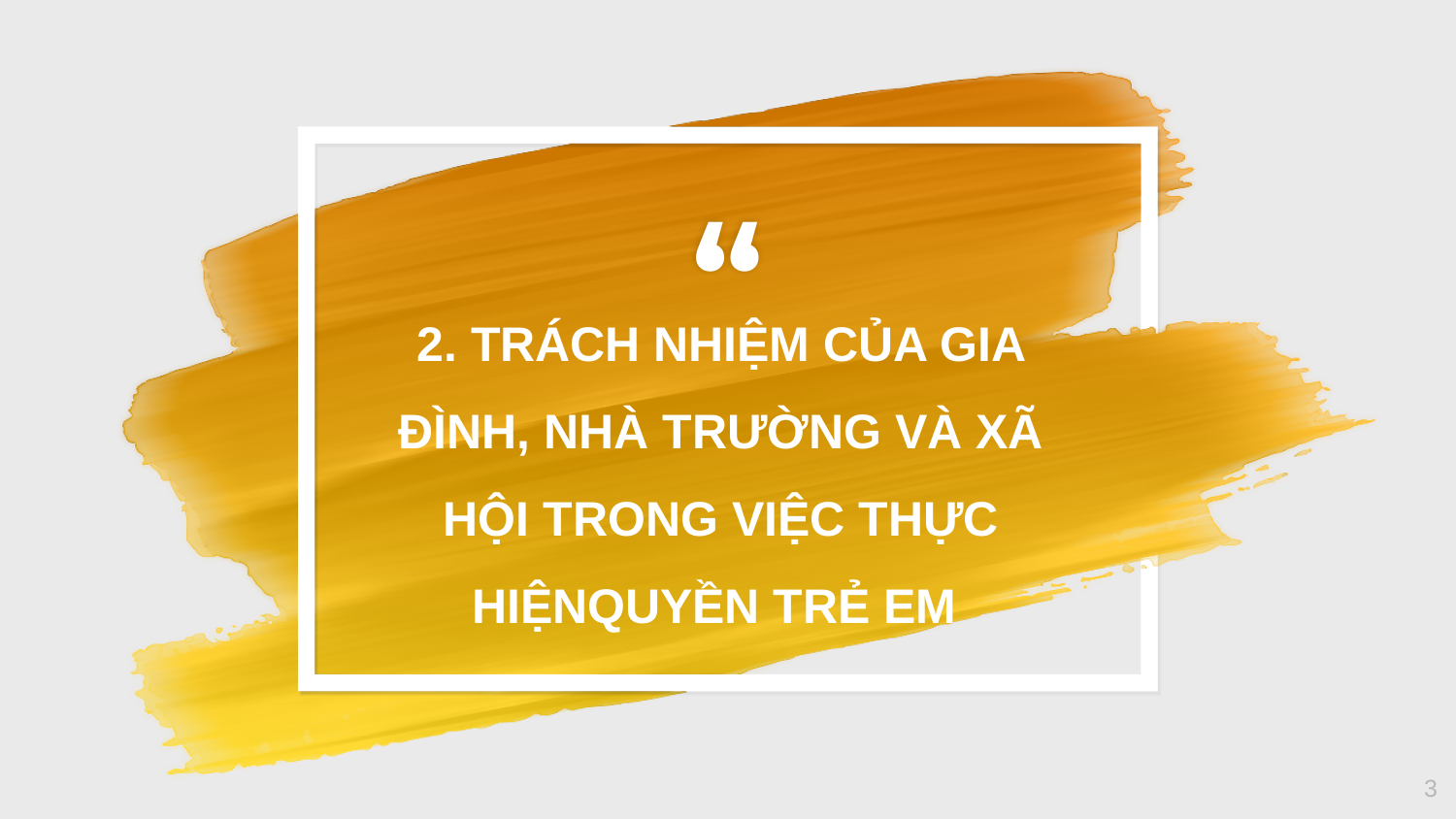

2. TRÁCH NHIỆM CỦA GIA ĐÌNH, NHÀ TRƯỜNG VÀ XÃ HỘI TRONG VIỆC THỰC HIỆNQUYỀN TRẺ EM

3